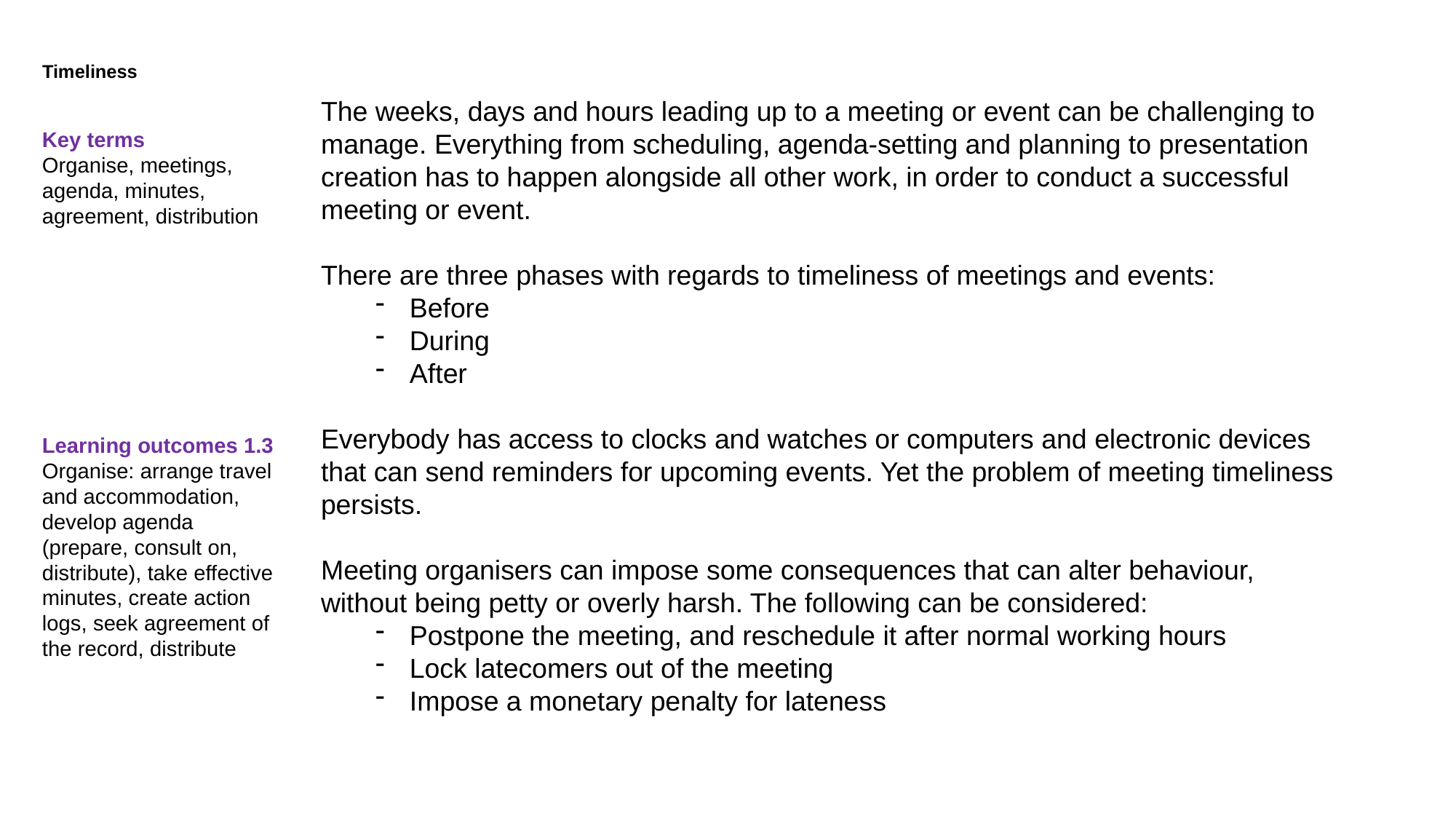

Timeliness
The weeks, days and hours leading up to a meeting or event can be challenging to manage. Everything from scheduling, agenda-setting and planning to presentation creation has to happen alongside all other work, in order to conduct a successful meeting or event.

There are three phases with regards to timeliness of meetings and events:
Before
During
After
Everybody has access to clocks and watches or computers and electronic devices that can send reminders for upcoming events. Yet the problem of meeting timeliness persists.

Meeting organisers can impose some consequences that can alter behaviour, without being petty or overly harsh. The following can be considered:
Postpone the meeting, and reschedule it after normal working hours
Lock latecomers out of the meeting
Impose a monetary penalty for lateness

Key terms
Organise, meetings, agenda, minutes, agreement, distribution

Learning outcomes 1.3
Organise: arrange travel and accommodation, develop agenda (prepare, consult on, distribute), take effective minutes, create action logs, seek agreement of the record, distribute